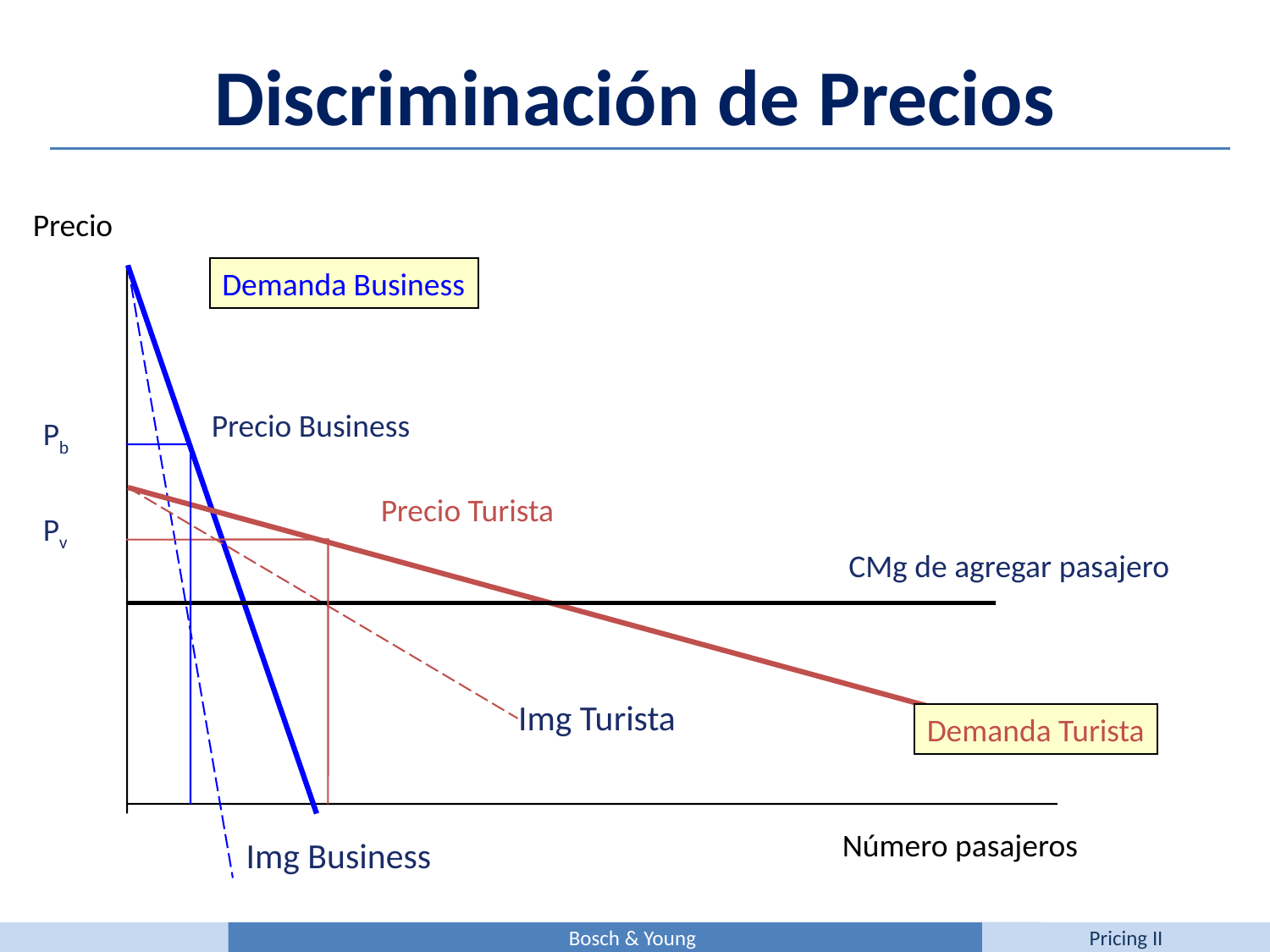

Discriminación de Precios
Precio
Demanda Business

Precio Business
Pb

Precio Turista

Pv

CMg de agregar pasajero

Img Turista
Demanda Turista

Número pasajeros
Img Business

Bosch & Young
Pricing II